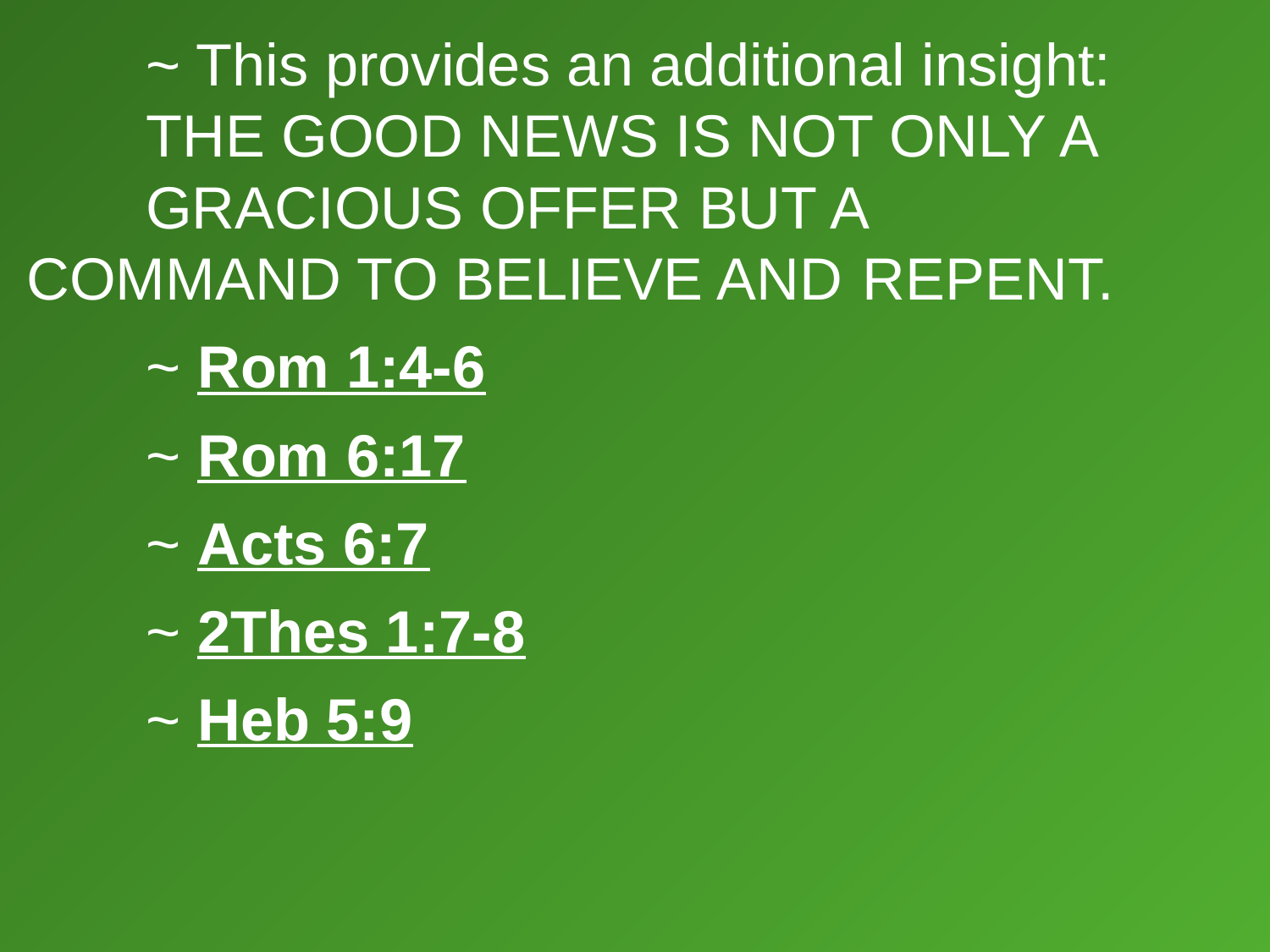

~ This provides an additional insight: 						THE GOOD NEWS IS NOT ONLY A 					GRACIOUS OFFER BUT A 							COMMAND TO BELIEVE AND 						REPENT.
		~ Rom 1:4-6
		~ Rom 6:17
		~ Acts 6:7
		~ 2Thes 1:7-8
		~ Heb 5:9